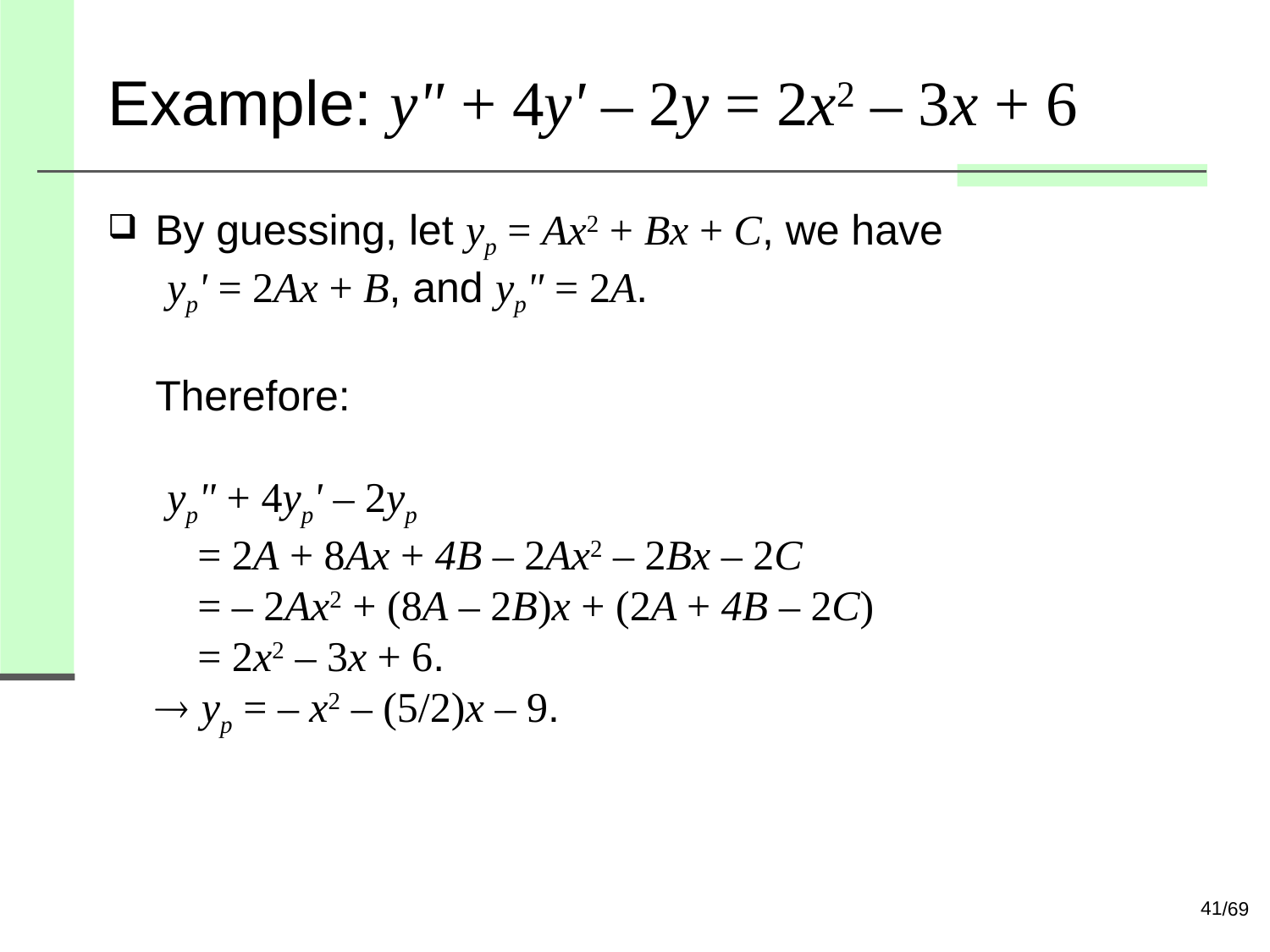

# Example: y" + 4y' – 2y = 2x2 – 3x + 6
By guessing, let yp = Ax2 + Bx + C, we have
 yp' = 2Ax + B, and yp" = 2A.
Therefore:
 yp" + 4yp' – 2yp
    = 2A + 8Ax + 4B – 2Ax2 – 2Bx – 2C
    = – 2Ax2 + (8A – 2B)x + (2A + 4B – 2C)
    = 2x2 – 3x + 6.
→ yp = – x2 – (5/2)x – 9.
41